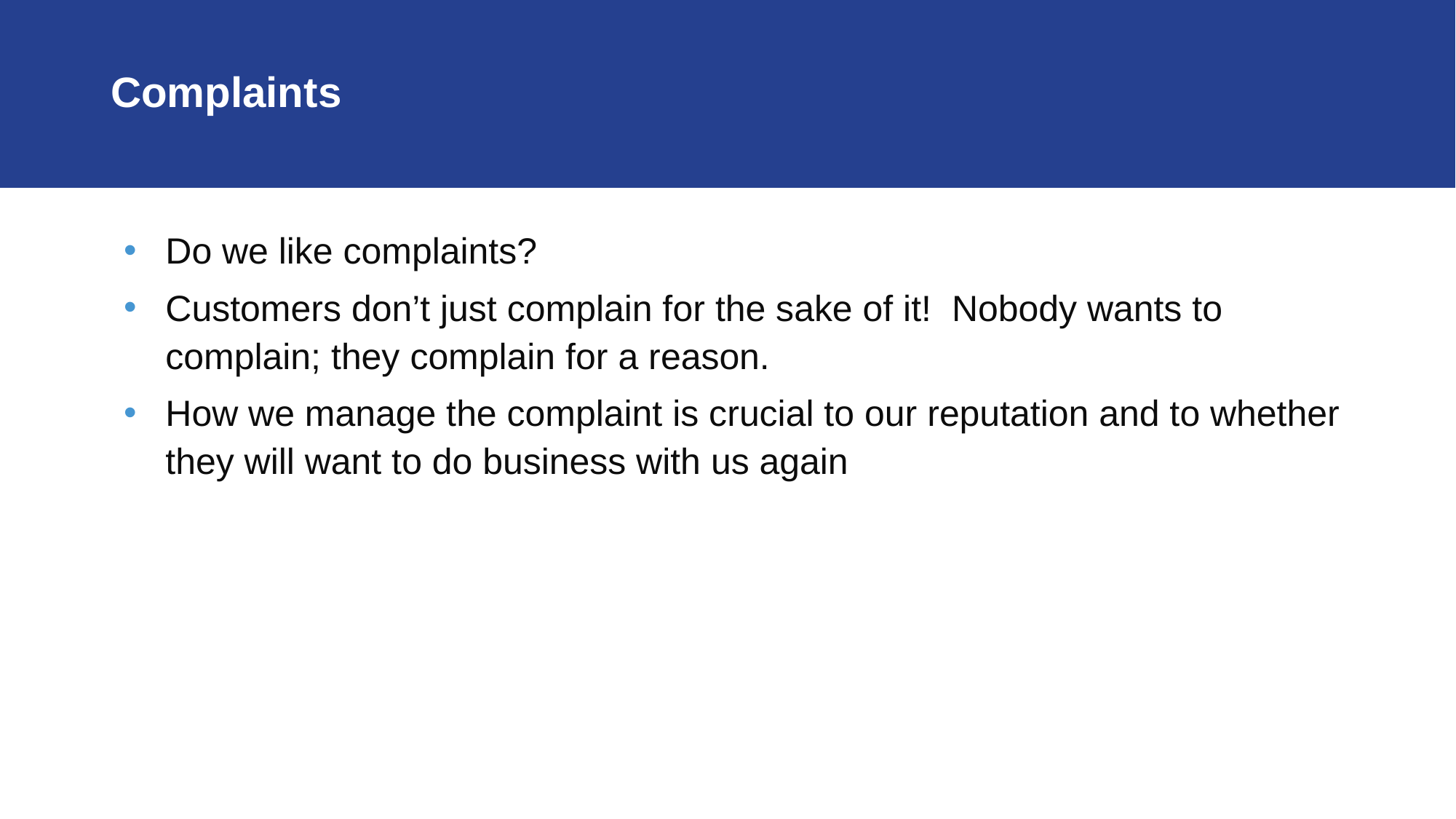

# Complaints
Do we like complaints?
Customers don’t just complain for the sake of it!  Nobody wants to complain; they complain for a reason.
How we manage the complaint is crucial to our reputation and to whether they will want to do business with us again